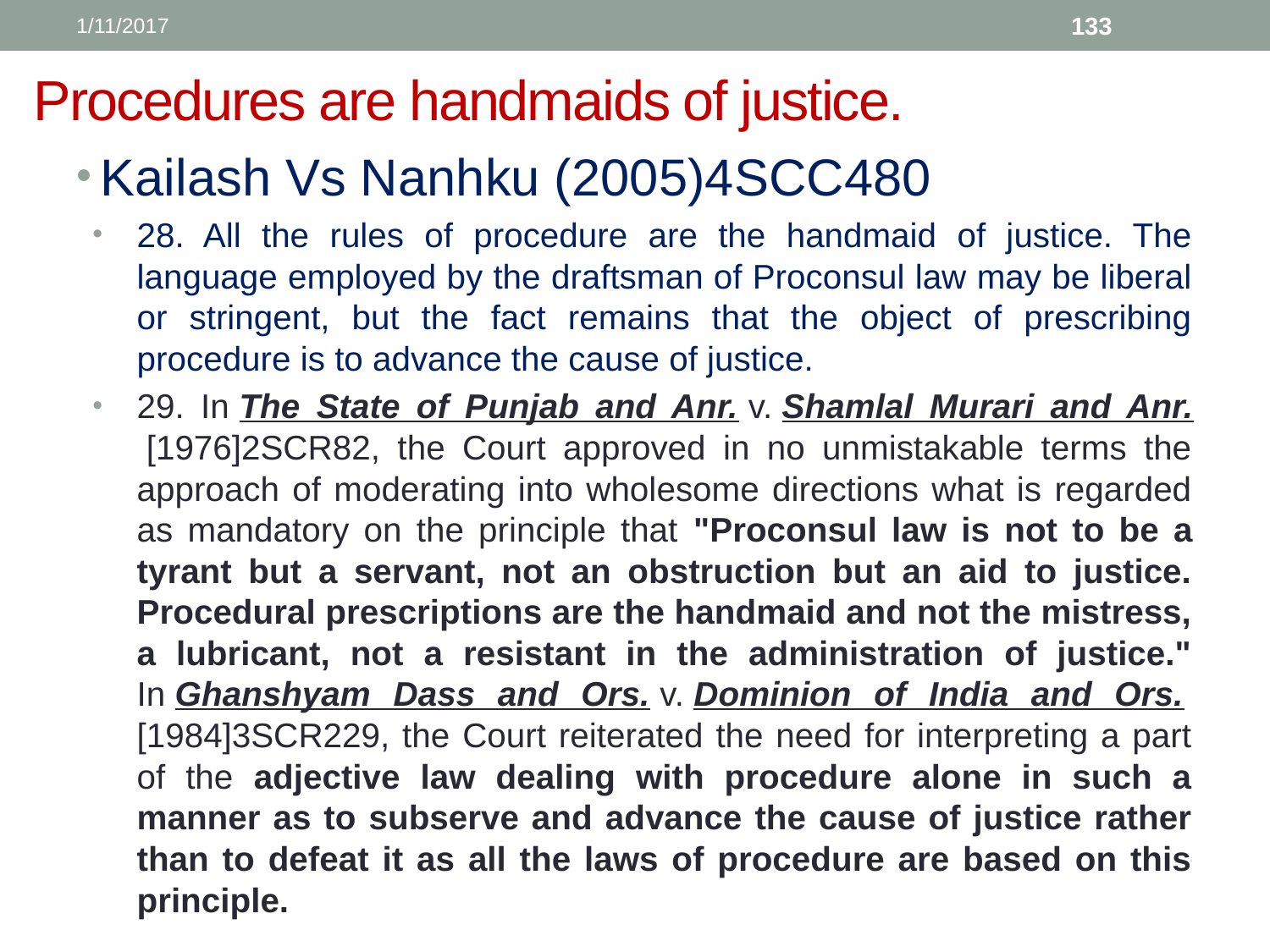

1/11/2017
133
# Procedures are handmaids of justice.
Kailash Vs Nanhku (2005)4SCC480
28. All the rules of procedure are the handmaid of justice. The language employed by the draftsman of Proconsul law may be liberal or stringent, but the fact remains that the object of prescribing procedure is to advance the cause of justice.
29. In The State of Punjab and Anr. v. Shamlal Murari and Anr.  [1976]2SCR82, the Court approved in no unmistakable terms the approach of moderating into wholesome directions what is regarded as mandatory on the principle that "Proconsul law is not to be a tyrant but a servant, not an obstruction but an aid to justice. Procedural prescriptions are the handmaid and not the mistress, a lubricant, not a resistant in the administration of justice." In Ghanshyam Dass and Ors. v. Dominion of India and Ors.  [1984]3SCR229, the Court reiterated the need for interpreting a part of the adjective law dealing with procedure alone in such a manner as to subserve and advance the cause of justice rather than to defeat it as all the laws of procedure are based on this principle.